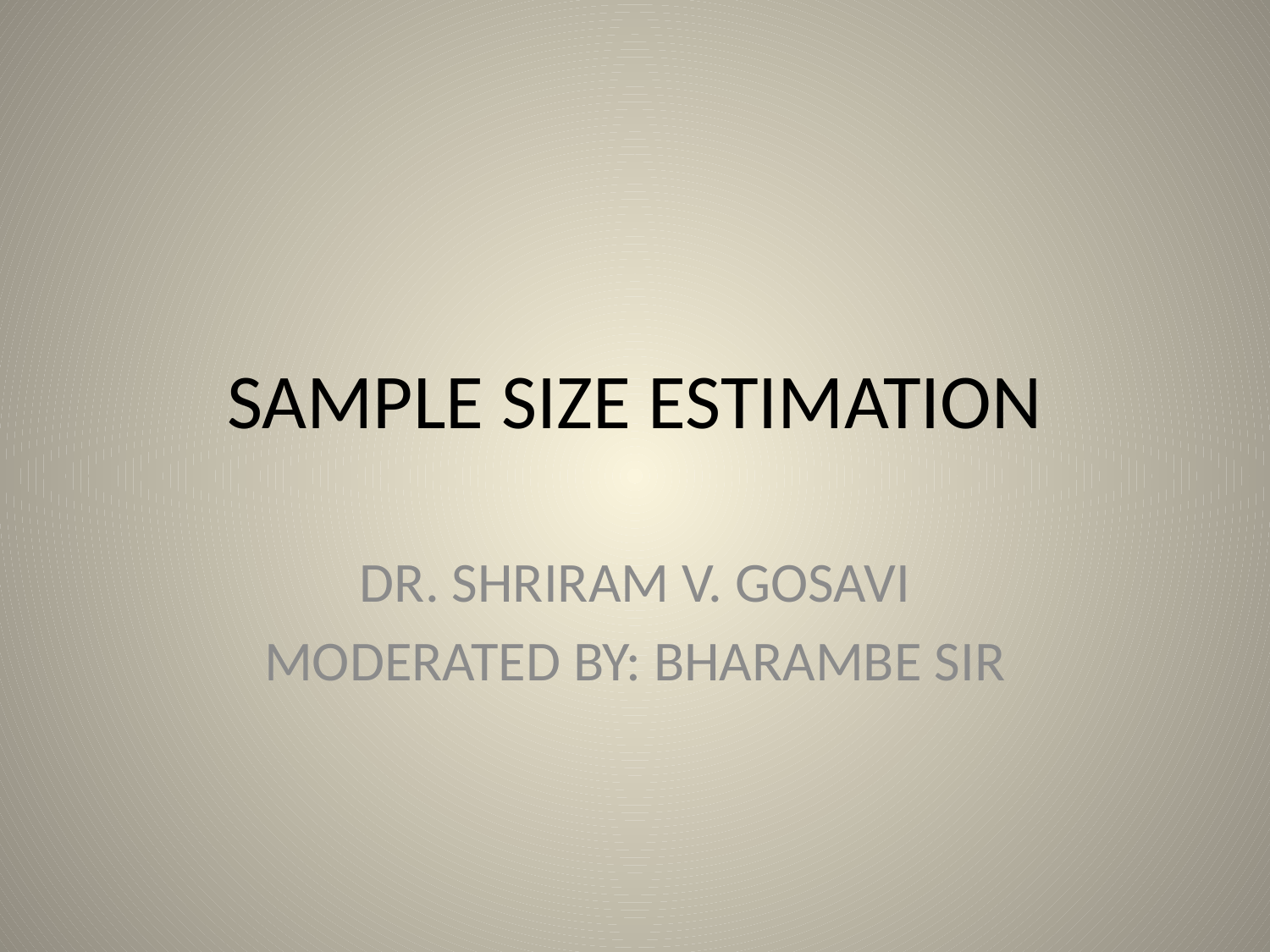

# SAMPLE SIZE ESTIMATION
DR. SHRIRAM V. GOSAVI
MODERATED BY: BHARAMBE SIR